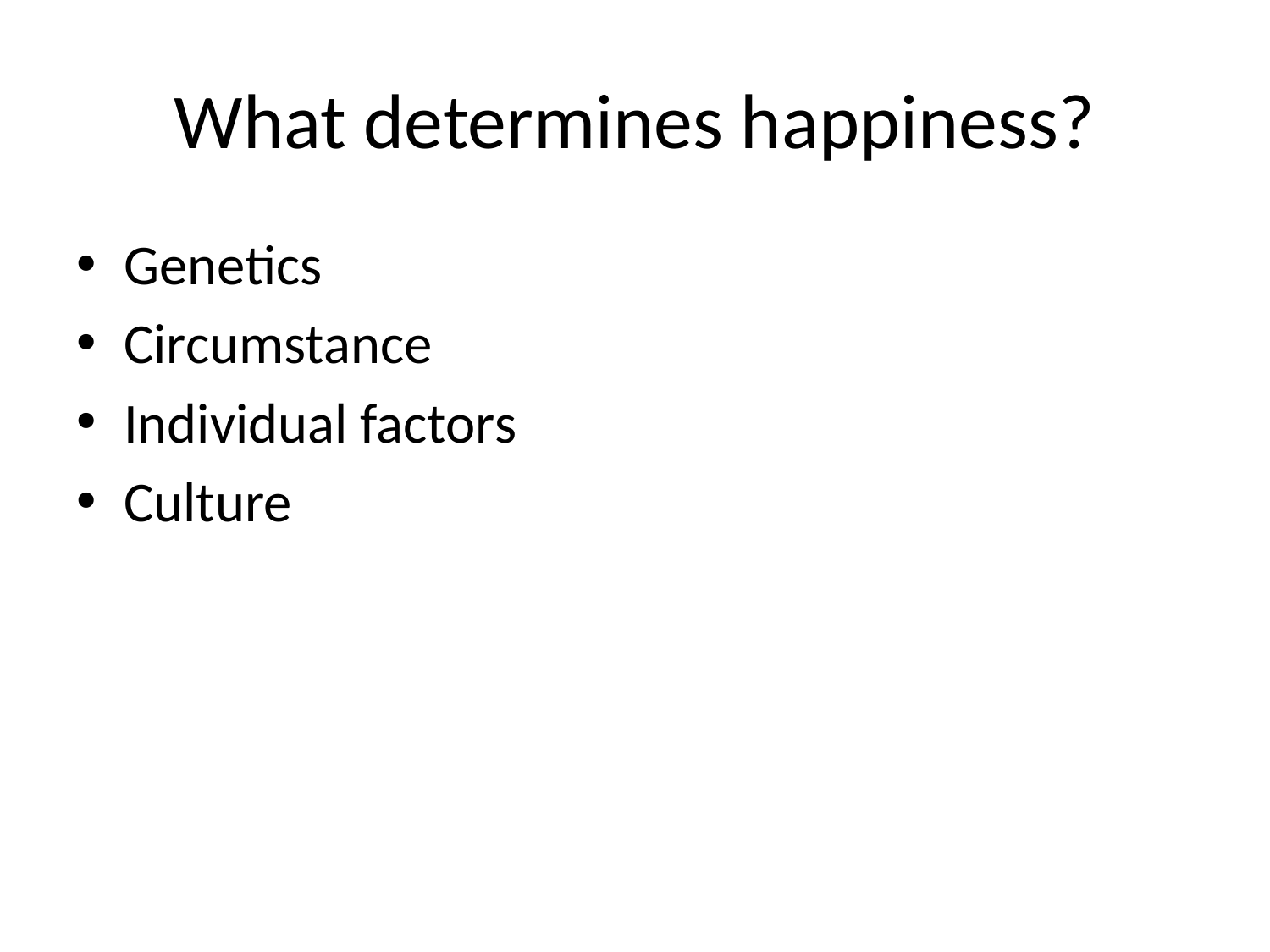

# What determines happiness?
Genetics
Circumstance
Individual factors
Culture